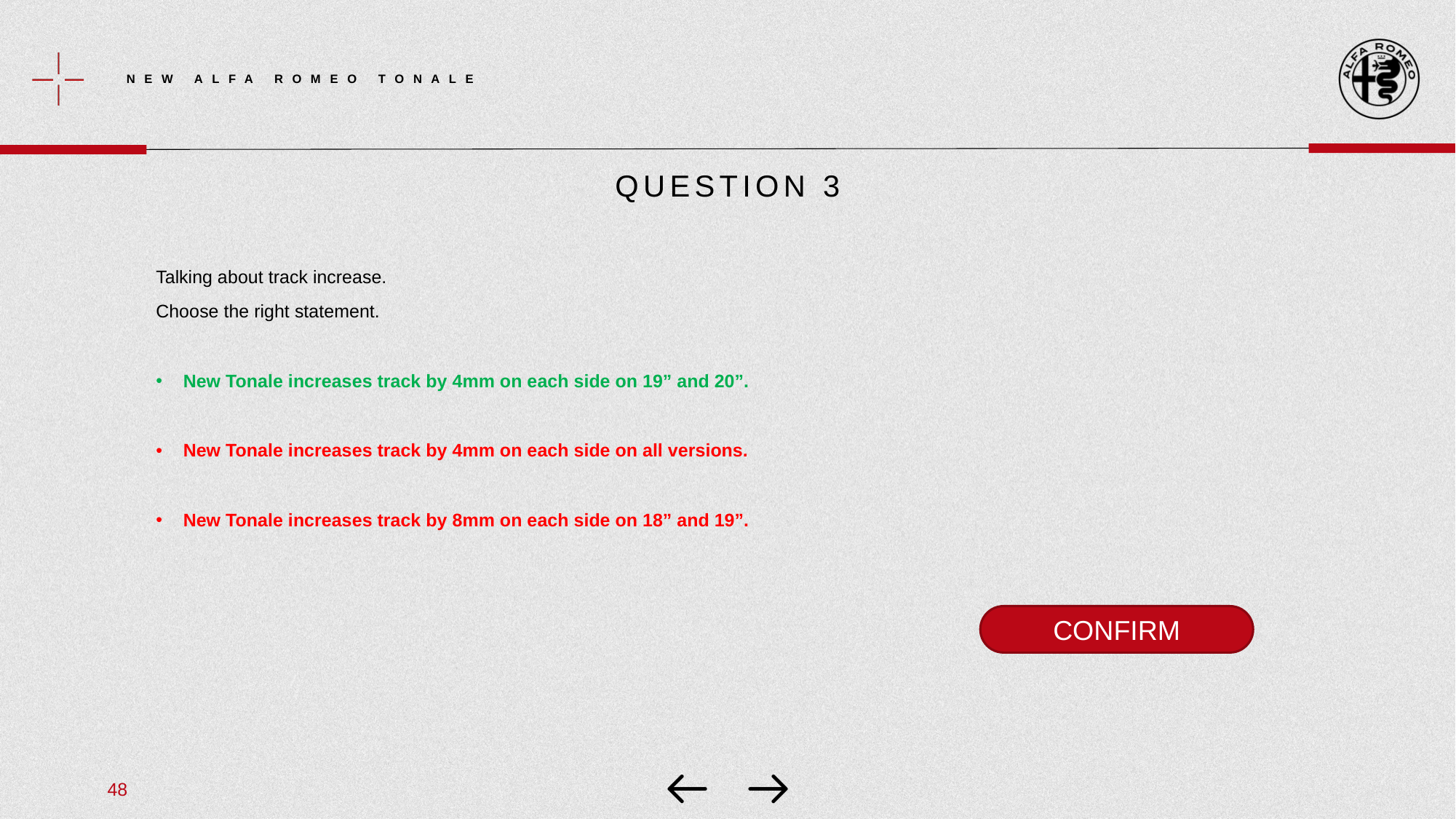

# Question 3
Talking about track increase.
Choose the right statement.

New Tonale increases track by 4mm on each side on 19” and 20”.

New Tonale increases track by 4mm on each side on all versions.

New Tonale increases track by 8mm on each side on 18” and 19”.
CONFIRM